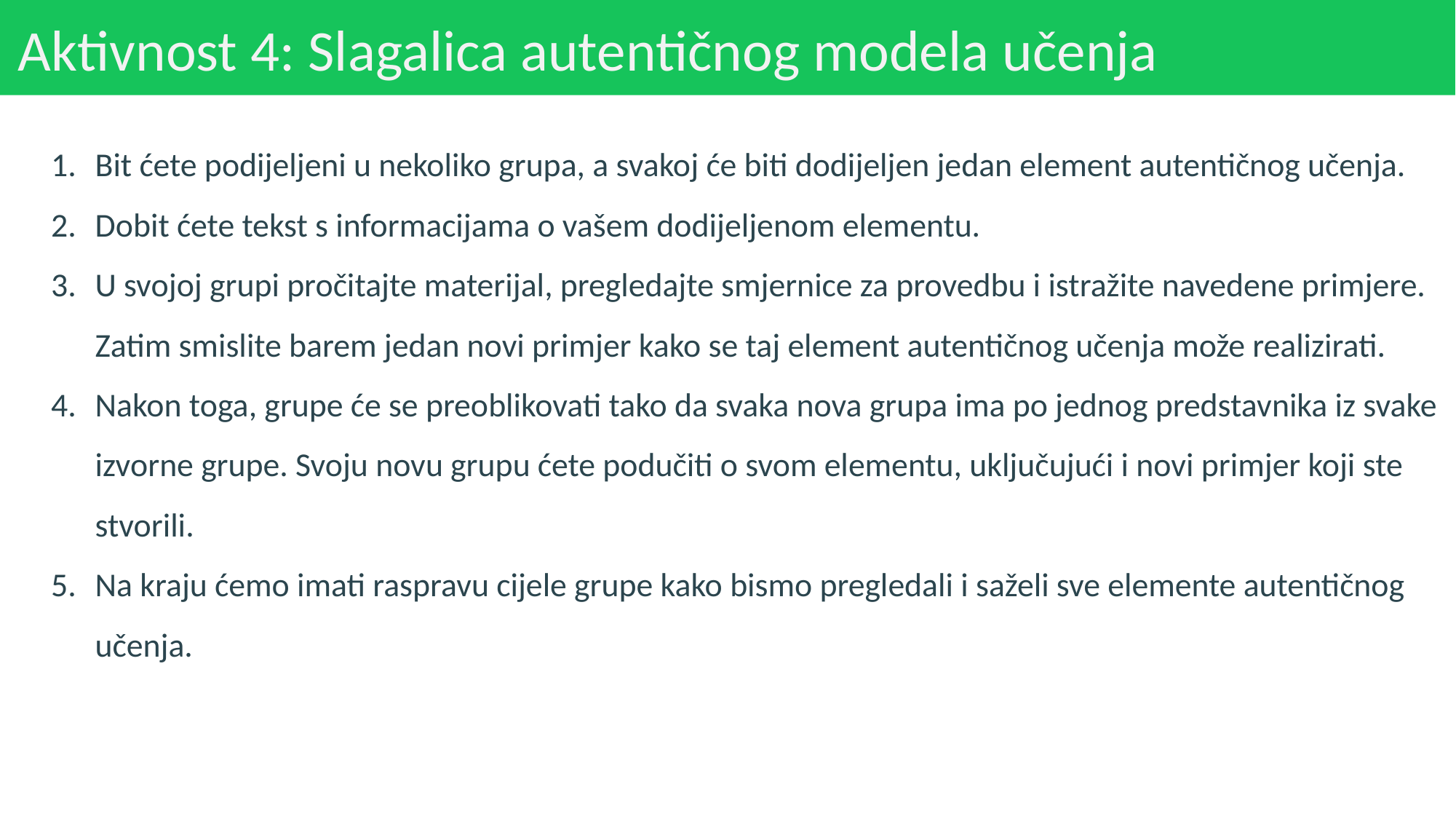

# Aktivnost 4: Slagalica autentičnog modela učenja
Bit ćete podijeljeni u nekoliko grupa, a svakoj će biti dodijeljen jedan element autentičnog učenja.
Dobit ćete tekst s informacijama o vašem dodijeljenom elementu.
U svojoj grupi pročitajte materijal, pregledajte smjernice za provedbu i istražite navedene primjere. Zatim smislite barem jedan novi primjer kako se taj element autentičnog učenja može realizirati.
Nakon toga, grupe će se preoblikovati tako da svaka nova grupa ima po jednog predstavnika iz svake izvorne grupe. Svoju novu grupu ćete podučiti o svom elementu, uključujući i novi primjer koji ste stvorili.
Na kraju ćemo imati raspravu cijele grupe kako bismo pregledali i saželi sve elemente autentičnog učenja.